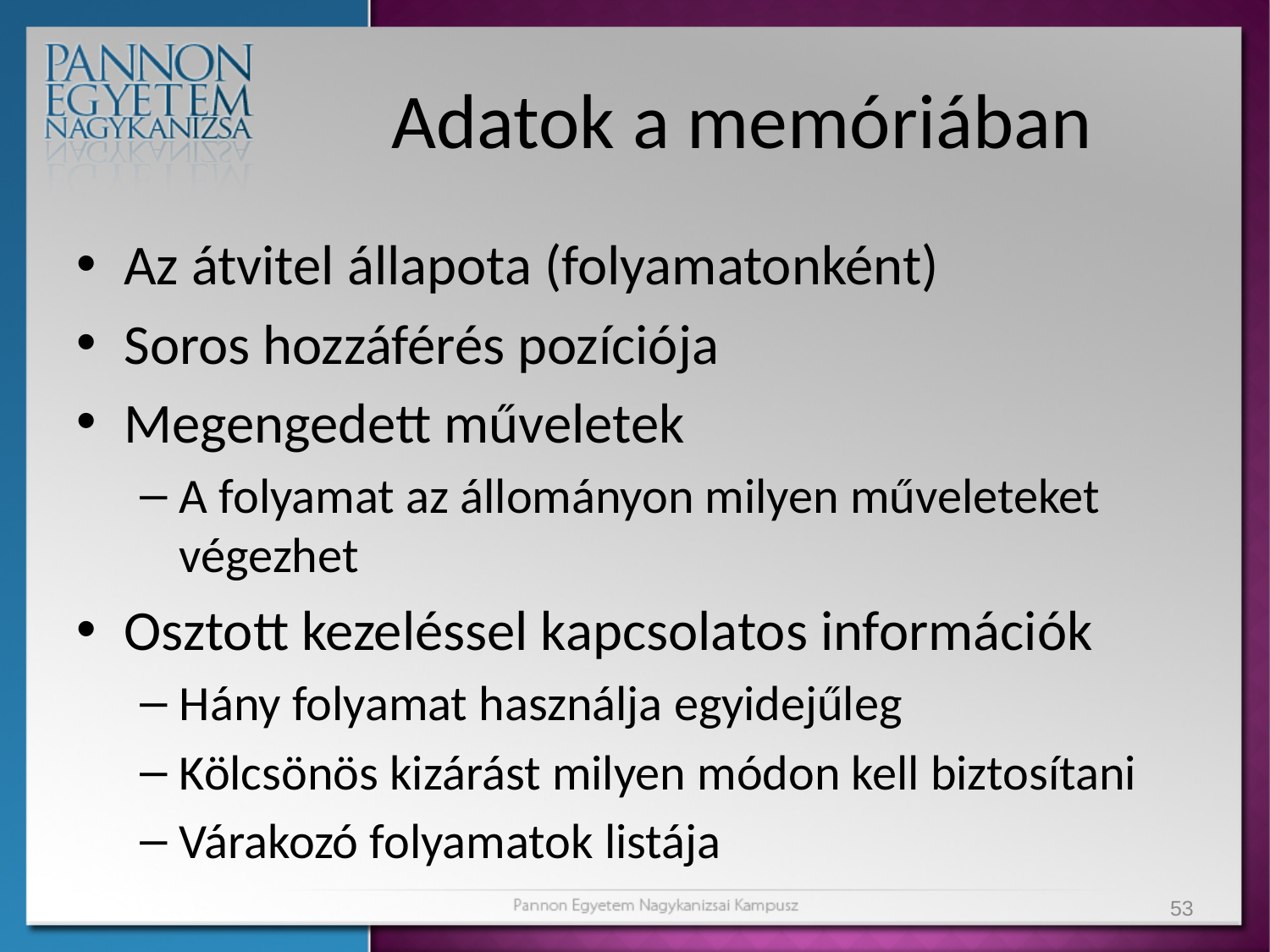

# Adatok a memóriában
Az átvitel állapota (folyamatonként)
Soros hozzáférés pozíciója
Megengedett műveletek
A folyamat az állományon milyen műveleteket végezhet
Osztott kezeléssel kapcsolatos információk
Hány folyamat használja egyidejűleg
Kölcsönös kizárást milyen módon kell biztosítani
Várakozó folyamatok listája
53